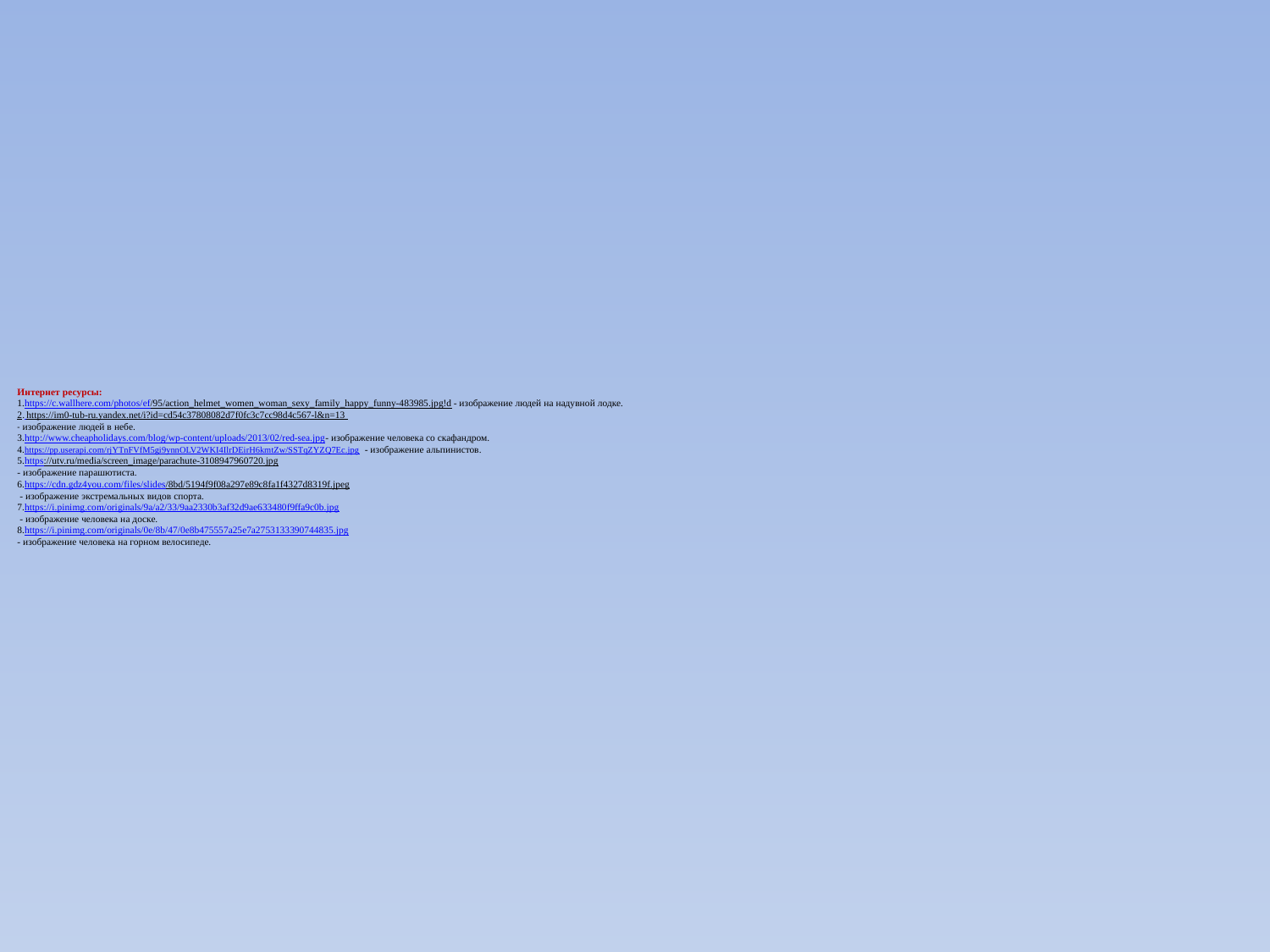

# Интернет ресурсы: 1.https://c.wallhere.com/photos/ef/95/action_helmet_women_woman_sexy_family_happy_funny-483985.jpg!d - изображение людей на надувной лодке. 2. https://im0-tub-ru.yandex.net/i?id=cd54c37808082d7f0fc3c7cc98d4c567-l&n=13 - изображение людей в небе. 3.http://www.cheapholidays.com/blog/wp-content/uploads/2013/02/red-sea.jpg- изображение человека со скафандром. 4.https://pp.userapi.com/rjYTnFVfM5gi9ynnOLV2WKI4IlrDEirH6kmtZw/SSTqZYZQ7Ec.jpg  - изображение альпинистов. 5.https://utv.ru/media/screen_image/parachute-3108947960720.jpg - изображение парашютиста. 6.https://cdn.gdz4you.com/files/slides/8bd/5194f9f08a297e89c8fa1f4327d8319f.jpeg - изображение экстремальных видов спорта. 7.https://i.pinimg.com/originals/9a/a2/33/9aa2330b3af32d9ae633480f9ffa9c0b.jpg - изображение человека на доске. 8.https://i.pinimg.com/originals/0e/8b/47/0e8b475557a25e7a2753133390744835.jpg - изображение человека на горном велосипеде.